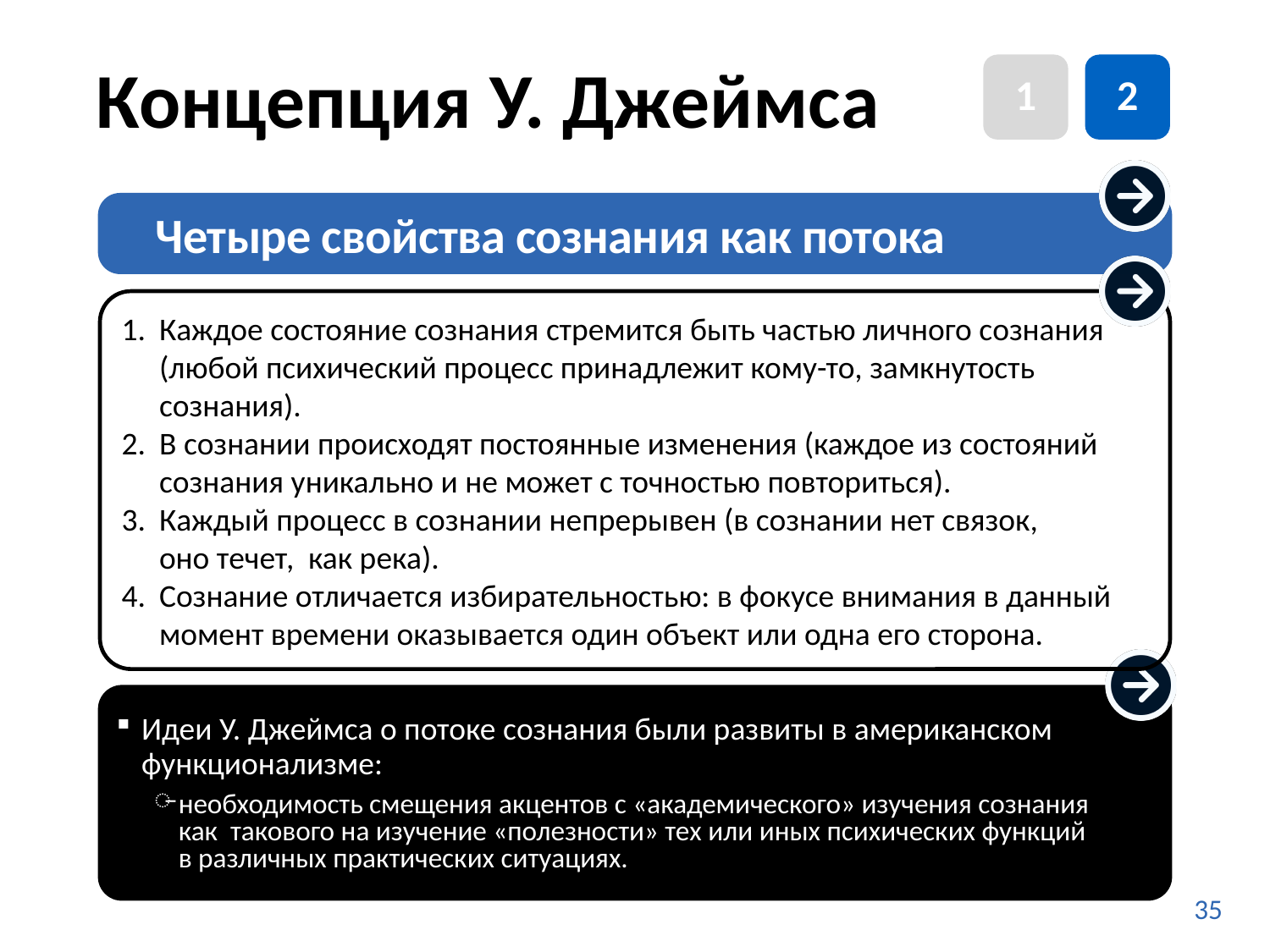

# Концепция У. Джеймса
1
2

Четыре свойства сознания как потока

Каждое состояние сознания стремится быть частью личного сознания (любой психический процесс принадлежит кому-то, замкнутость сознания).
В сознании происходят постоянные изменения (каждое из состояний сознания уникально и не может с точностью повториться).
Каждый процесс в сознании непрерывен (в сознании нет связок,
оно течет,  как река).
Сознание отличается избирательностью: в фокусе внимания в данный момент времени оказывается один объект или одна его сторона.

Идеи У. Джеймса о потоке сознания были развиты в американском функционализме:
необходимость смещения акцентов с «академического» изучения сознания
как  такового на изучение «полезности» тех или иных психических функций
в различных практических ситуациях.
35